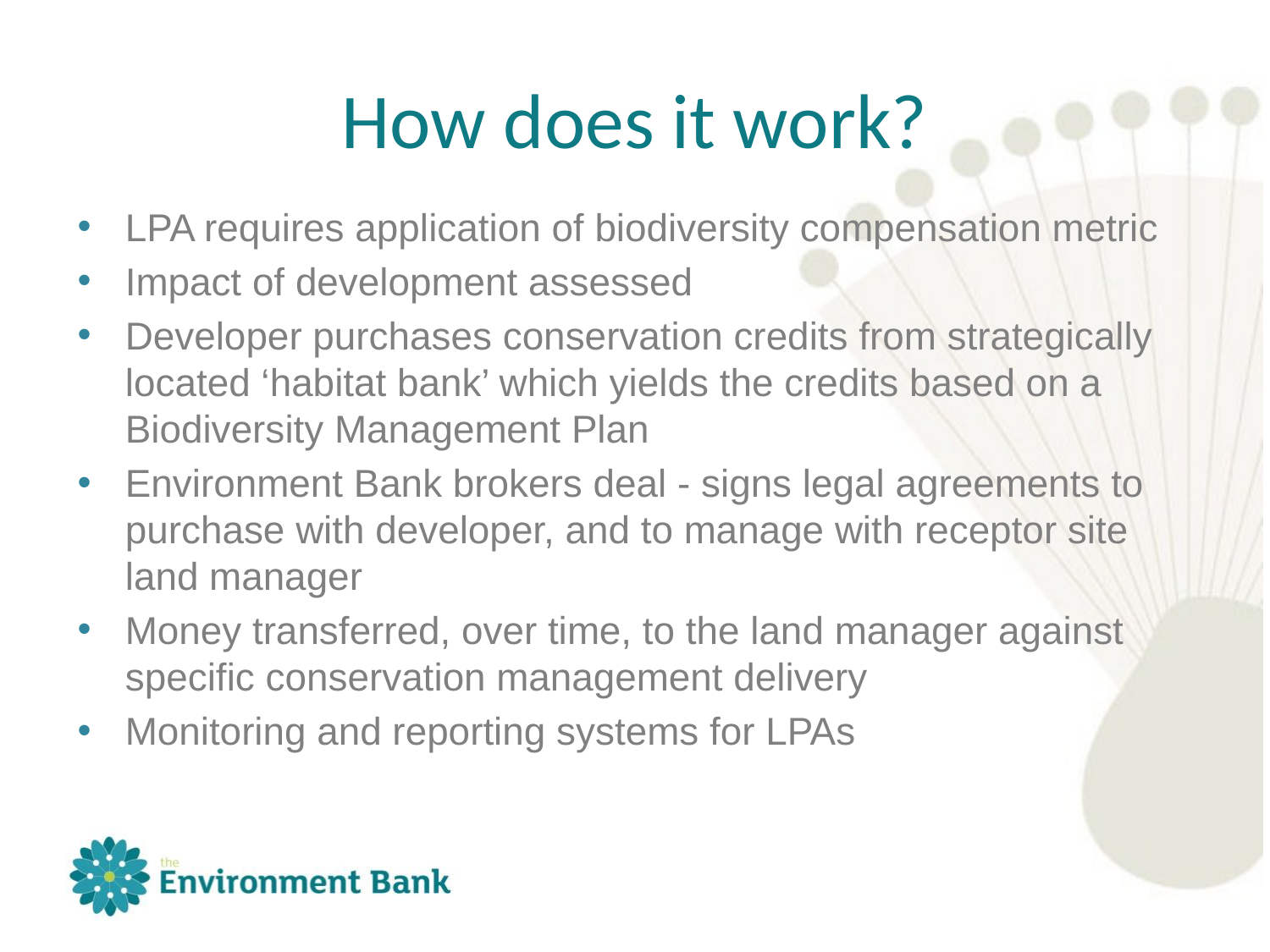

How does it work?
LPA requires application of biodiversity compensation metric
Impact of development assessed
Developer purchases conservation credits from strategically located ‘habitat bank’ which yields the credits based on a Biodiversity Management Plan
Environment Bank brokers deal - signs legal agreements to purchase with developer, and to manage with receptor site land manager
Money transferred, over time, to the land manager against specific conservation management delivery
Monitoring and reporting systems for LPAs